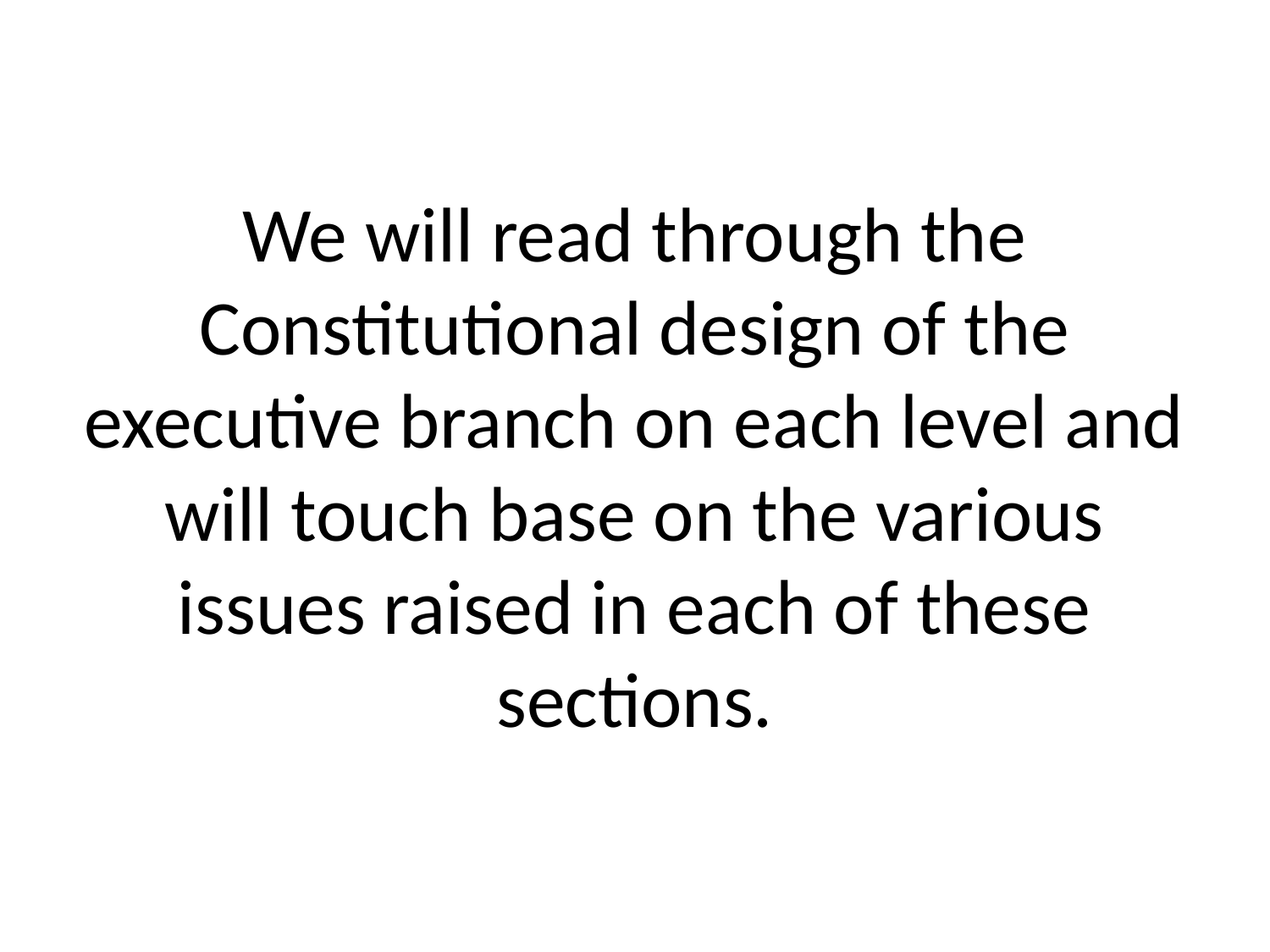

# We will read through the Constitutional design of the executive branch on each level and will touch base on the various issues raised in each of these sections.